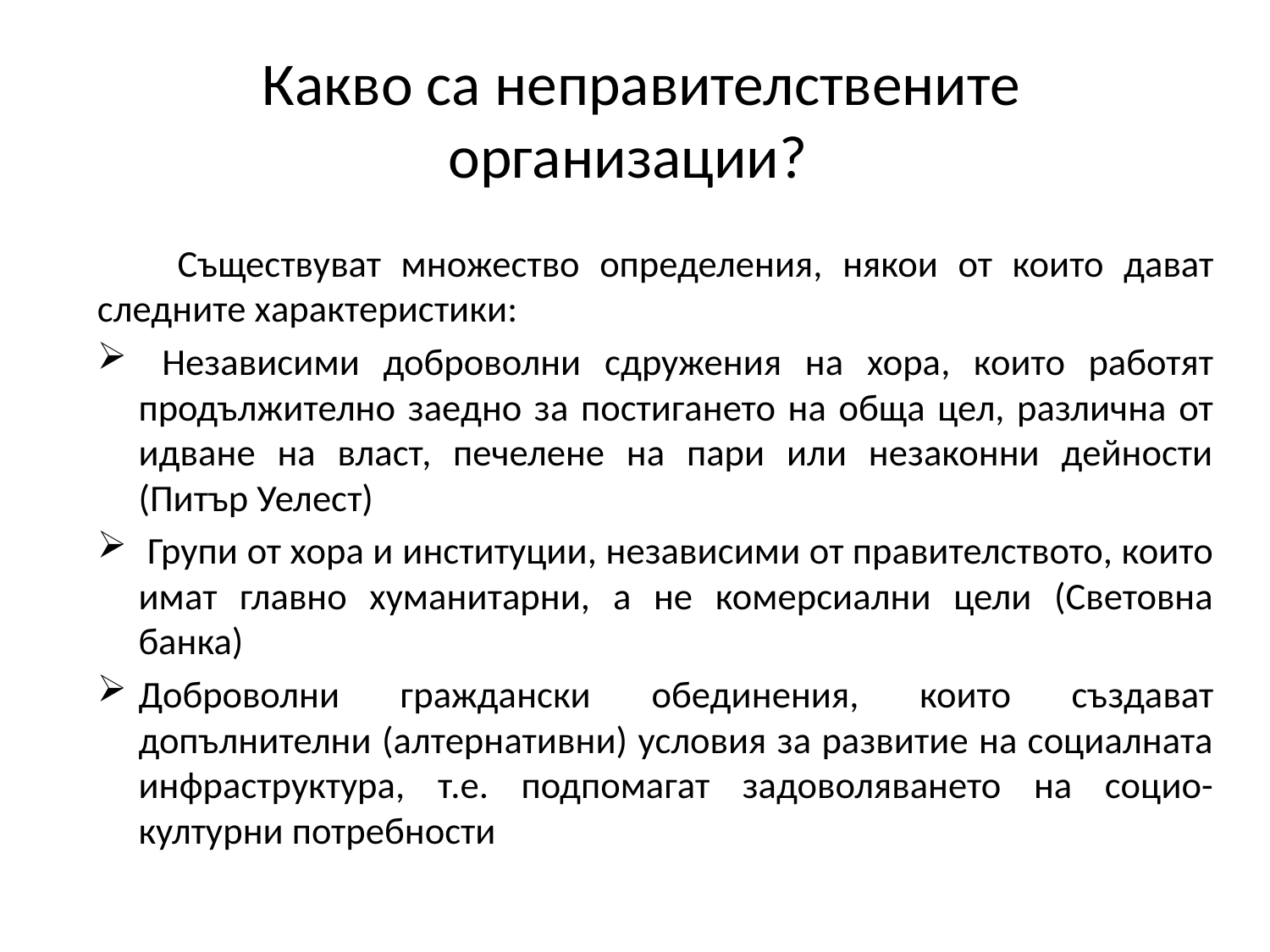

# Какво са неправителствените организации?
    Съществуват множество определения, някои от които дават следните характеристики:
 Независими доброволни сдружения на хора, които работят продължително заедно за постигането на обща цел, различна от идване на власт, печелене на пари или незаконни дейности (Питър Уелест)
 Групи от хора и институции, независими от правителството, които имат главно хуманитарни, а не комерсиални цели (Световна банка)
Доброволни граждански обединения, които създават допълнителни (алтернативни) условия за развитие на социалната инфраструктура, т.е. подпомагат задоволяването на социо-културни потребности